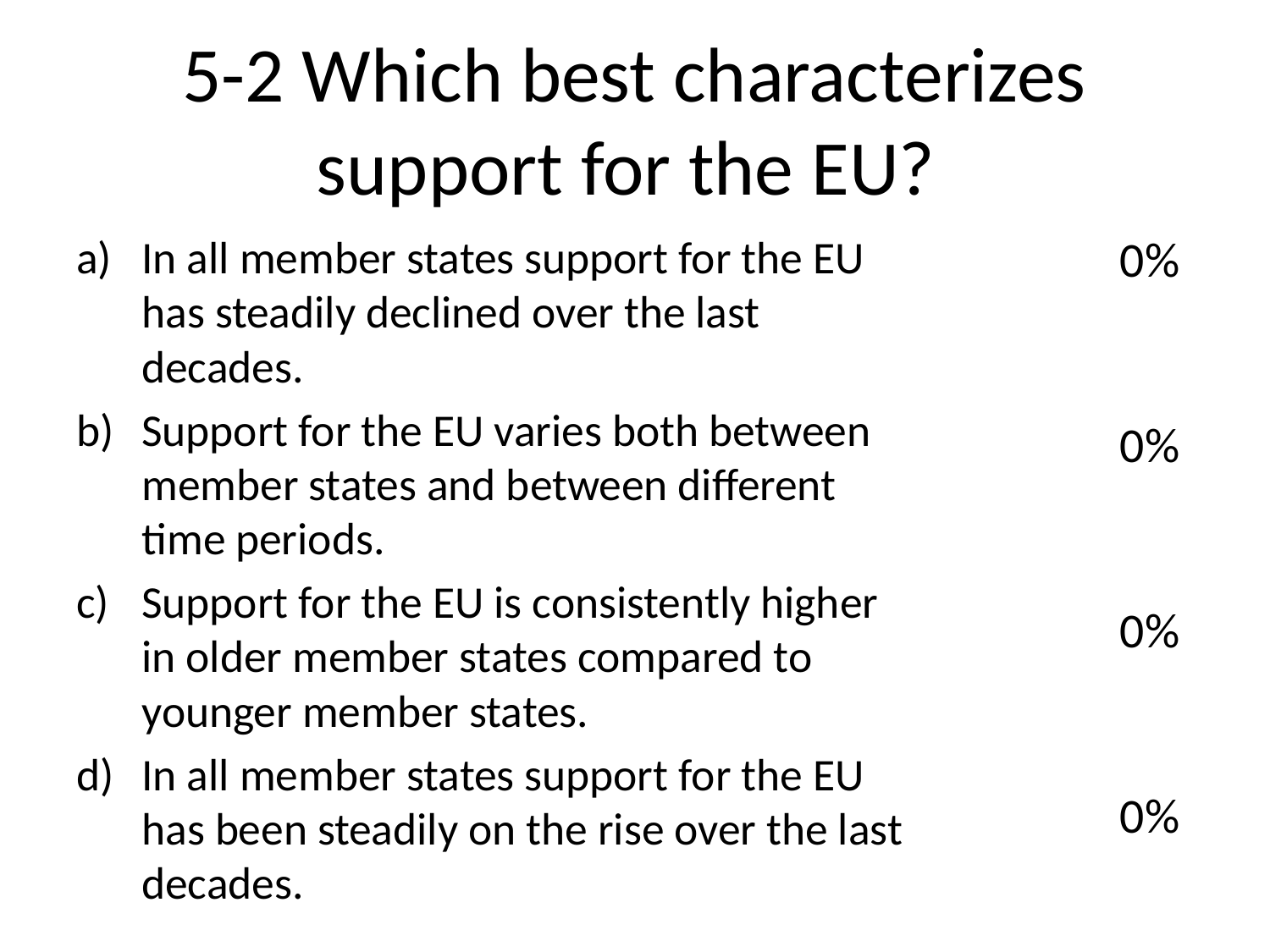

# 5-2 Which best characterizes support for the EU?
In all member states support for the EU has steadily declined over the last decades.
Support for the EU varies both between member states and between different time periods.
Support for the EU is consistently higher in older member states compared to younger member states.
In all member states support for the EU has been steadily on the rise over the last decades.
0%
0%
0%
0%